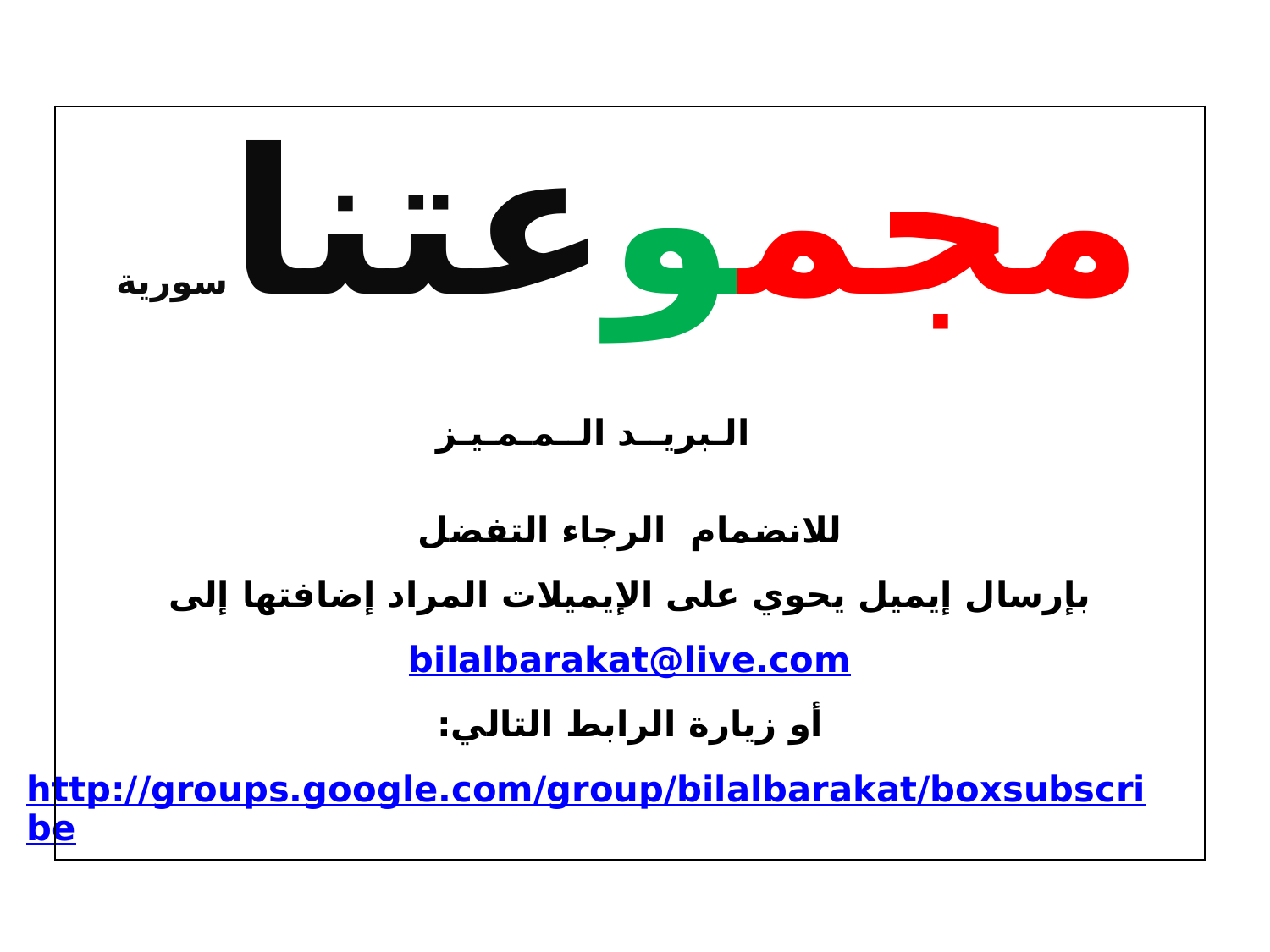

| مجموعتناسورية الـبريــد الــمـمـيـز   للانضمام  الرجاء التفضل بإرسال إيميل يحوي على الإيميلات المراد إضافتها إلى bilalbarakat@live.com أو زيارة الرابط التالي: http://groups.google.com/group/bilalbarakat/boxsubscribe |
| --- |